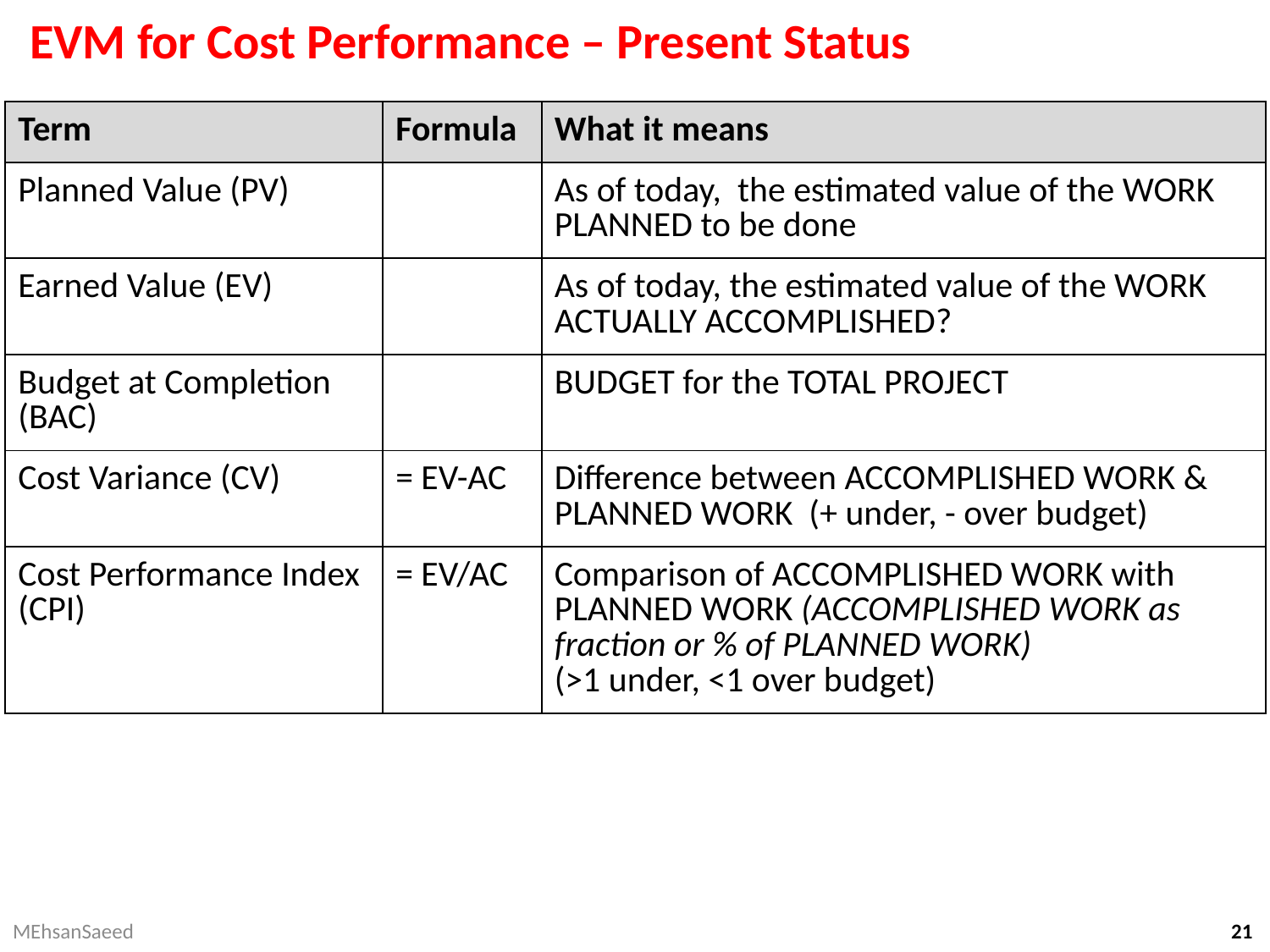

# EVM for Cost Performance – Present Status
| Term | Formula | What it means |
| --- | --- | --- |
| Planned Value (PV) |  | As of today, the estimated value of the WORK PLANNED to be done |
| Earned Value (EV) |  | As of today, the estimated value of the WORK ACTUALLY ACCOMPLISHED? |
| Budget at Completion (BAC) |  | BUDGET for the TOTAL PROJECT |
| Cost Variance (CV) | = EV-AC | Difference between ACCOMPLISHED WORK & PLANNED WORK (+ under, - over budget) |
| Cost Performance Index (CPI) | = EV/AC | Comparison of ACCOMPLISHED WORK with PLANNED WORK (ACCOMPLISHED WORK as fraction or % of PLANNED WORK) (>1 under, <1 over budget) |
MEhsanSaeed
21